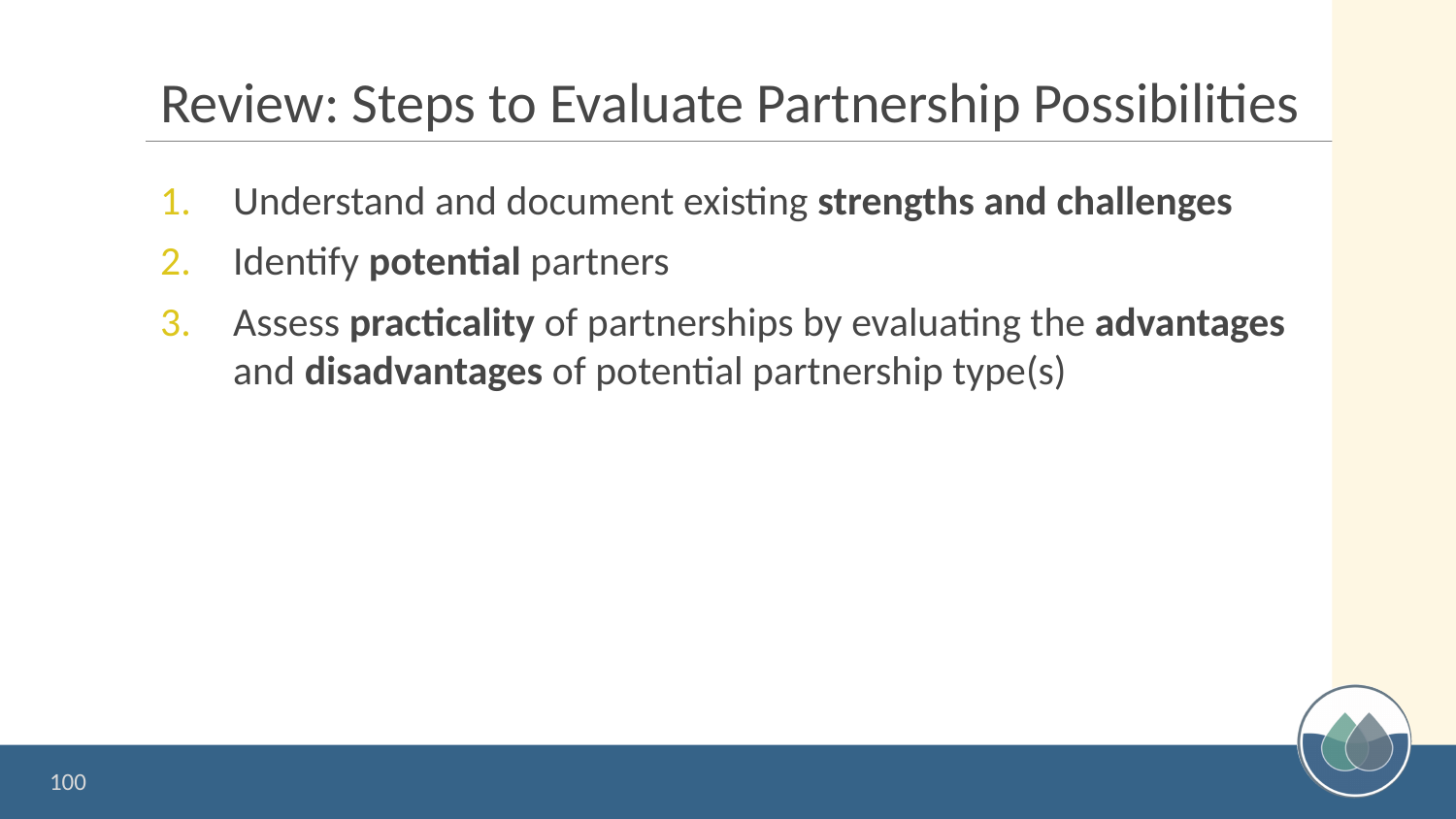

# Review: Steps to Evaluate Partnership Possibilities
Understand and document existing strengths and challenges
Identify potential partners
Assess practicality of partnerships by evaluating the advantages and disadvantages of potential partnership type(s)
100